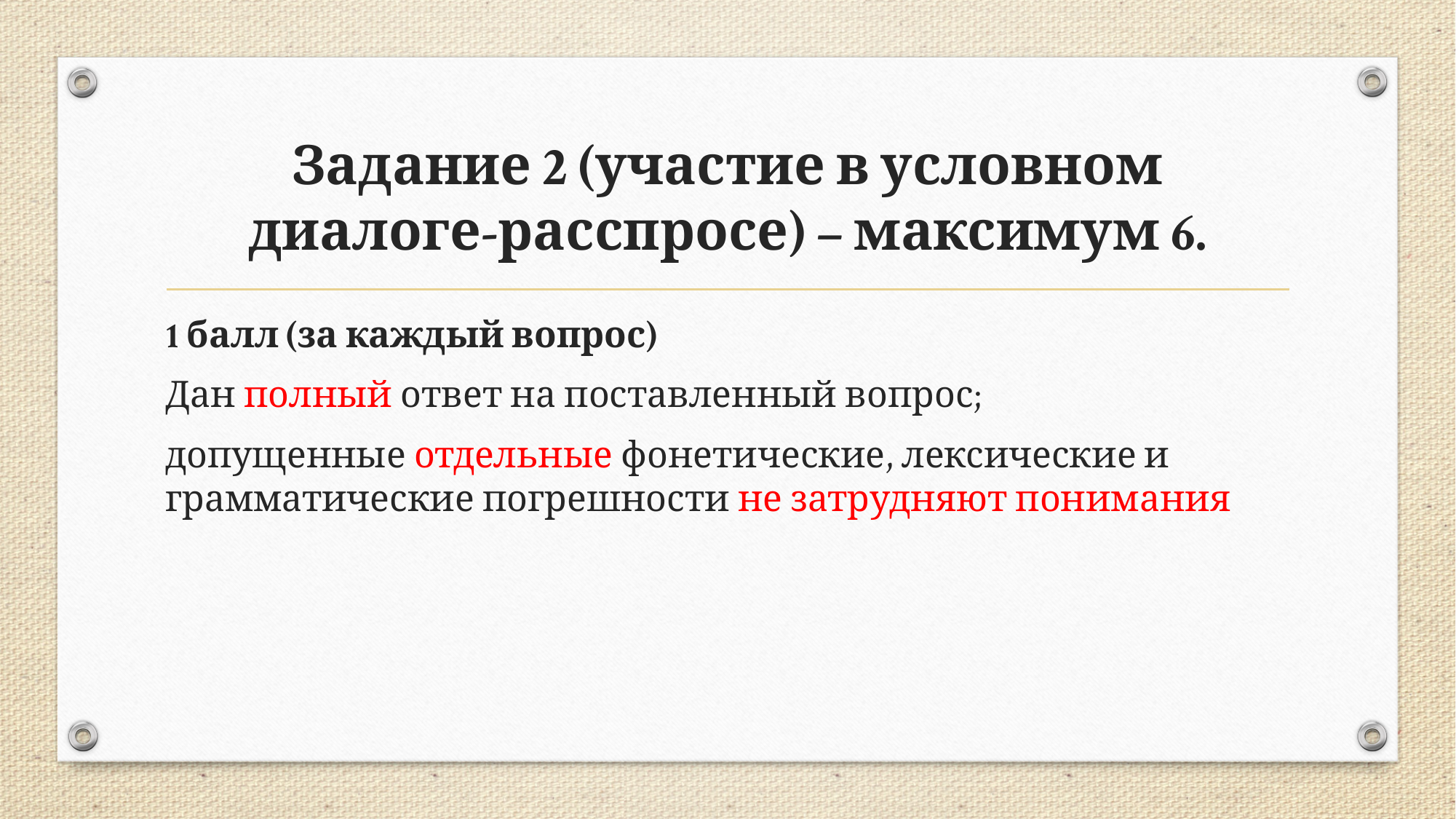

# Задание 2 (участие в условном диалоге-расспросе) – максимум 6.
1 балл (за каждый вопрос)
Дан полный ответ на поставленный вопрос;
допущенные отдельные фонетические, лексические и грамматические погрешности не затрудняют понимания